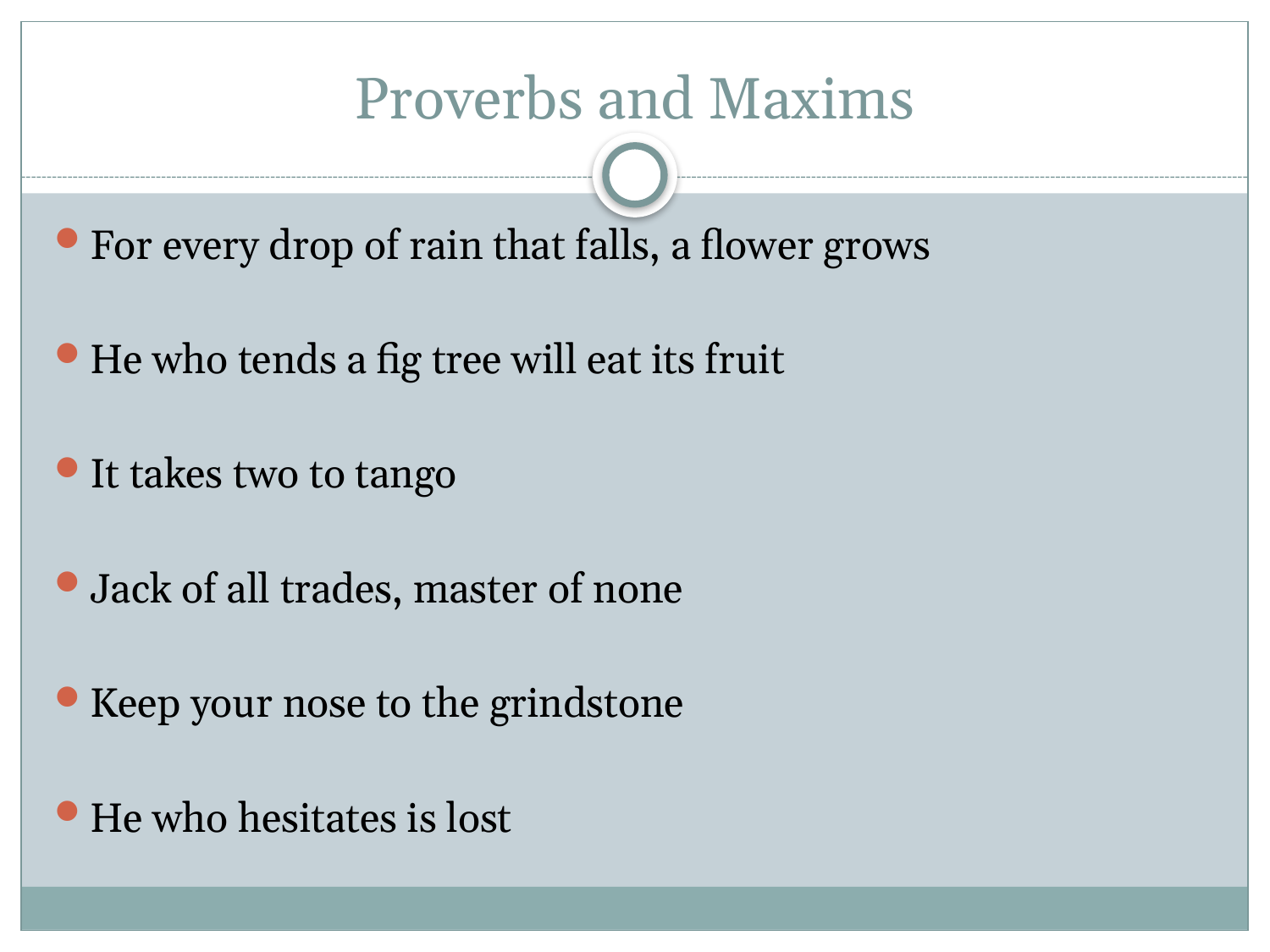

# Proverbs and Maxims
For every drop of rain that falls, a flower grows

He who tends a fig tree will eat its fruit

It takes two to tango

Jack of all trades, master of none

Keep your nose to the grindstone

He who hesitates is lost